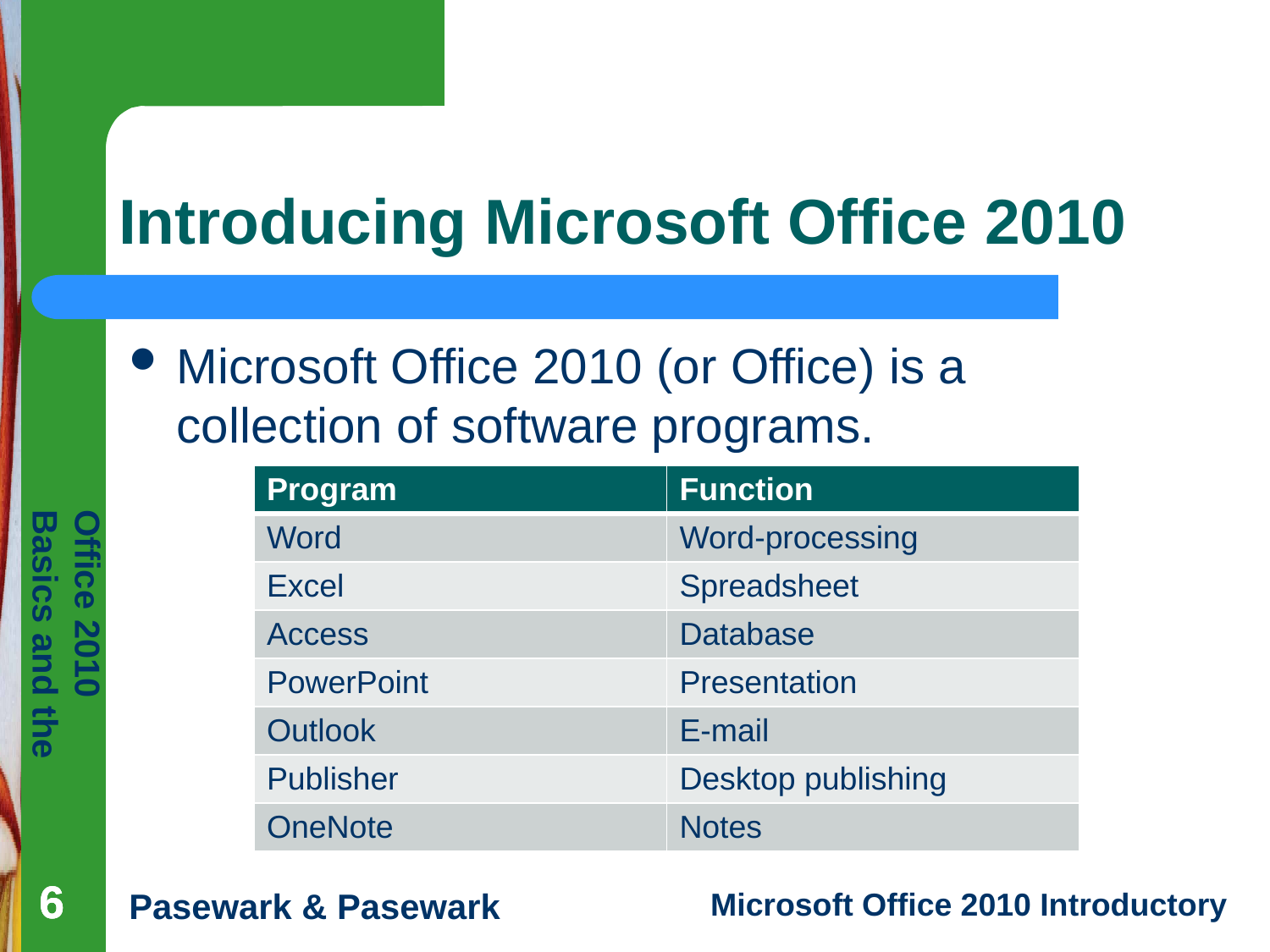

# Introducing Microsoft Office 2010
Microsoft Office 2010 (or Office) is a collection of software programs.

| Program | Function |
| --- | --- |
| Word | Word-processing |
| Excel | Spreadsheet |
| Access | Database |
| PowerPoint | Presentation |
| Outlook | E-mail |
| Publisher | Desktop publishing |
| OneNote | Notes |
6
6
6